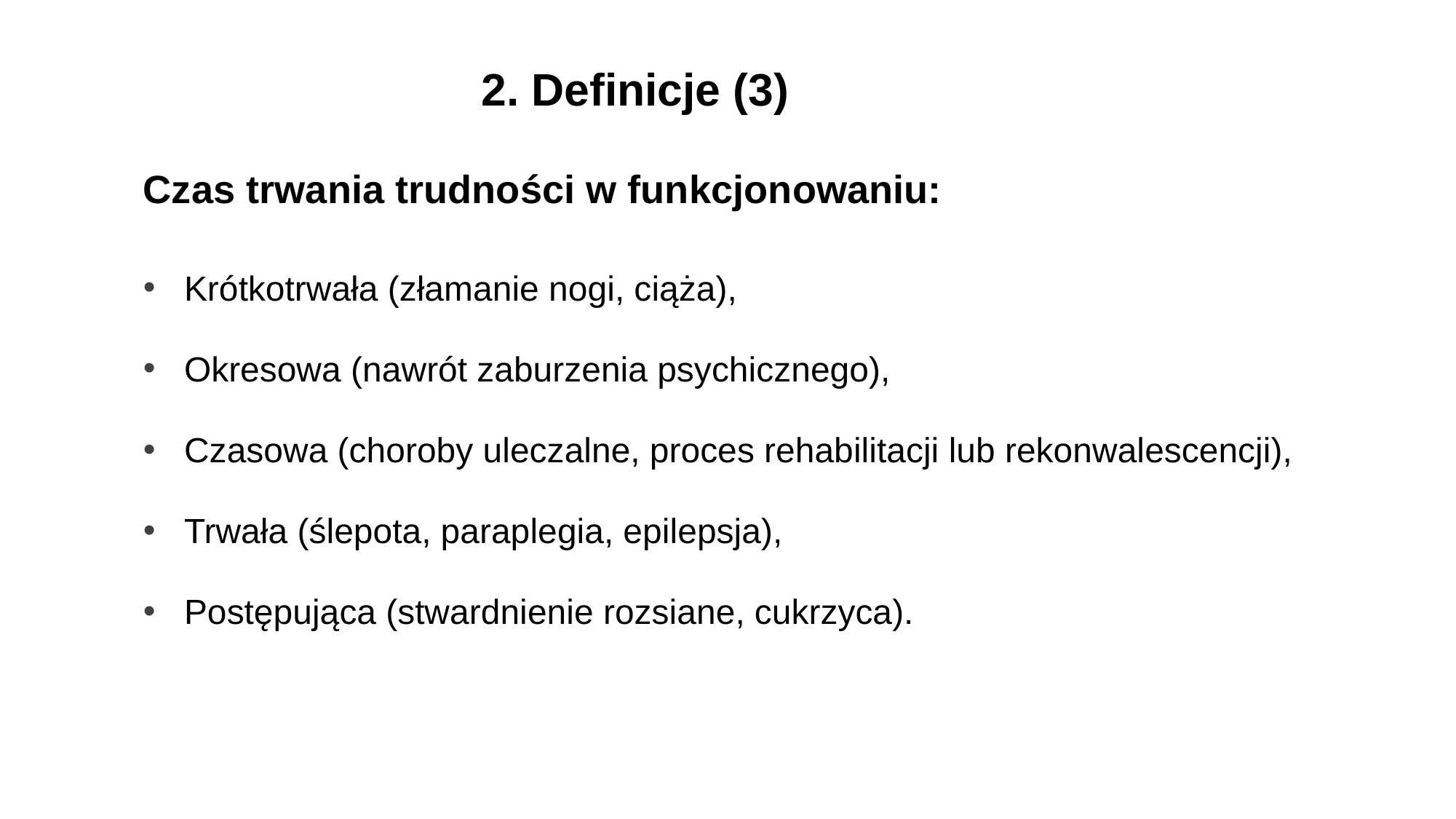

# 2. Definicje (3)
Czas trwania trudności w funkcjonowaniu:
Krótkotrwała (złamanie nogi, ciąża),
Okresowa (nawrót zaburzenia psychicznego),
Czasowa (choroby uleczalne, proces rehabilitacji lub rekonwalescencji),
Trwała (ślepota, paraplegia, epilepsja),
Postępująca (stwardnienie rozsiane, cukrzyca).